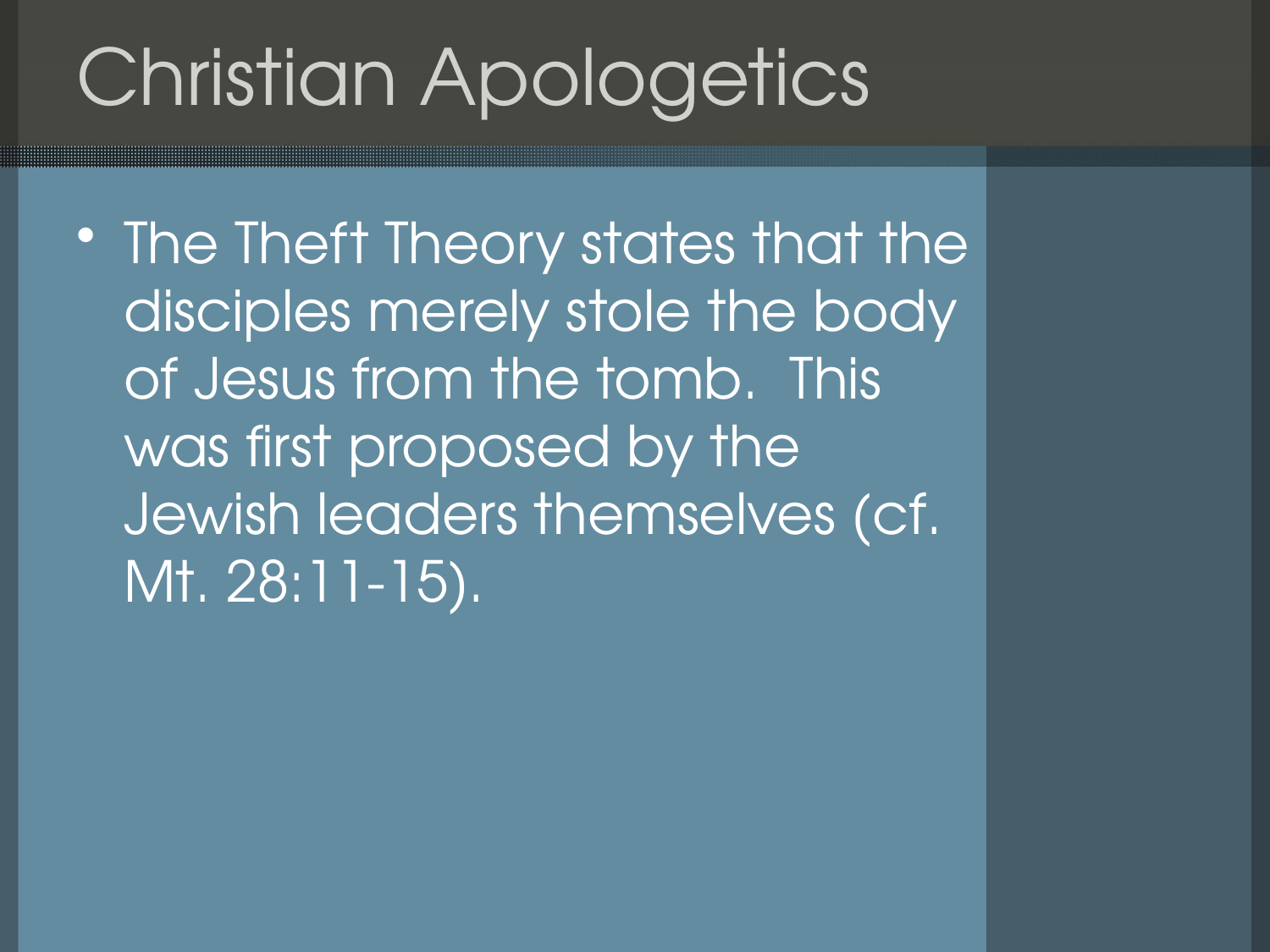

# Christian Apologetics
The Theft Theory states that the disciples merely stole the body of Jesus from the tomb.  This was first proposed by the Jewish leaders themselves (cf. Mt. 28:11-15).